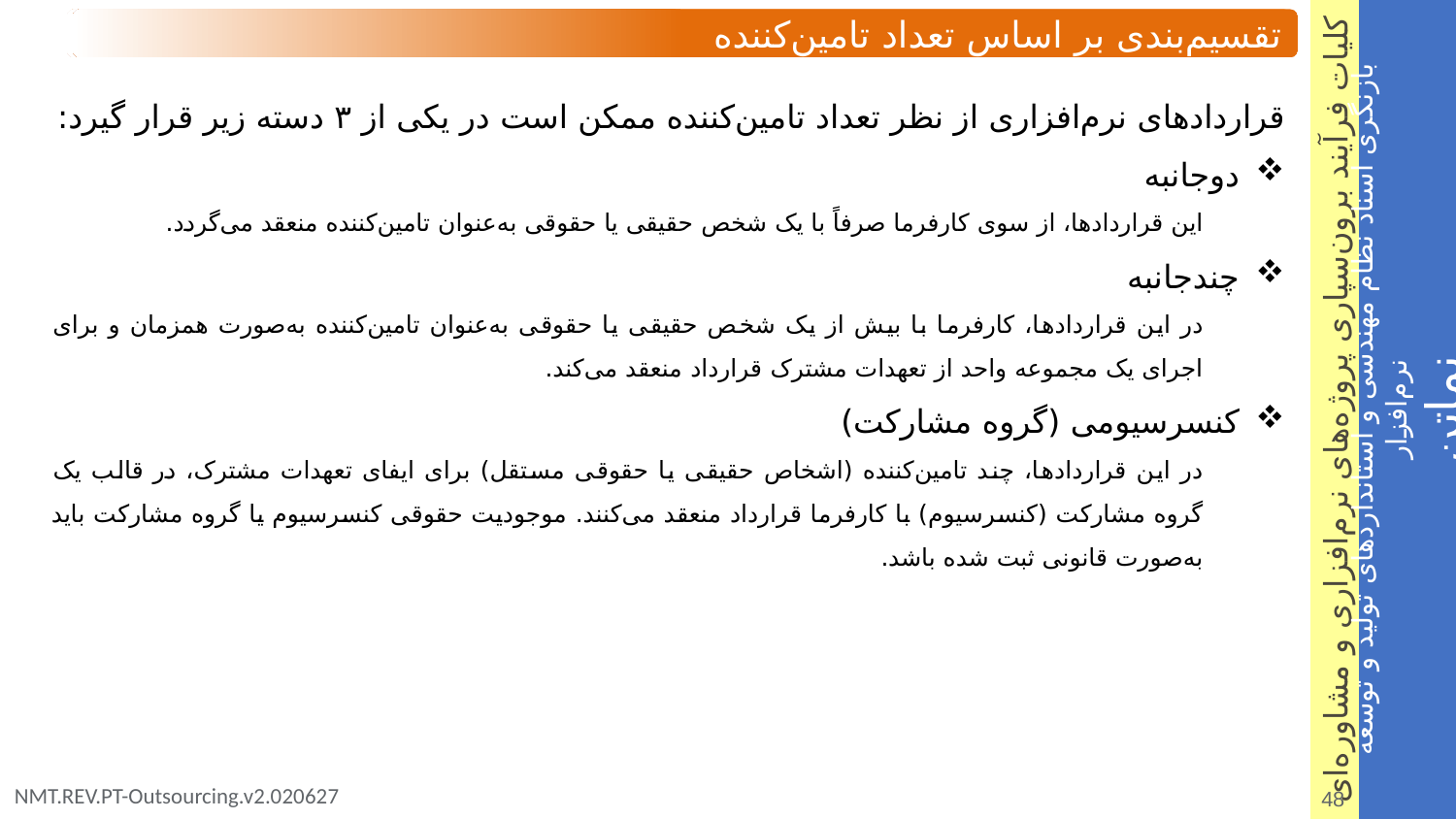

تقسیم‌بندی بر اساس تعداد تامین‌کننده
قراردادهای نرم‌افزاری از نظر تعداد تامین‌کننده ممکن است در یکی از ۳ دسته زیر قرار گیرد:
دوجانبه
این قراردادها، از سوی کارفرما صرفاً با یک شخص حقیقی یا حقوقی به‌عنوان تامین‌کننده منعقد می‌گردد.
چندجانبه
در این قراردادها، کارفرما با بیش از یک شخص حقیقی یا حقوقی به‌عنوان تامین‌کننده به‌صورت همزمان و برای اجرای یک مجموعه واحد از تعهدات مشترک قرارداد منعقد می‌کند.
کنسرسیومی (گروه مشارکت)
در این قراردادها، چند تامین‌کننده (اشخاص حقیقی یا حقوقی مستقل) برای ایفای تعهدات مشترک، در قالب یک گروه مشارکت (کنسرسیوم) با کارفرما قرارداد منعقد می‌کنند. موجودیت حقوقی کنسرسیوم یا گروه مشارکت باید به‌صورت قانونی ثبت شده باشد.
48